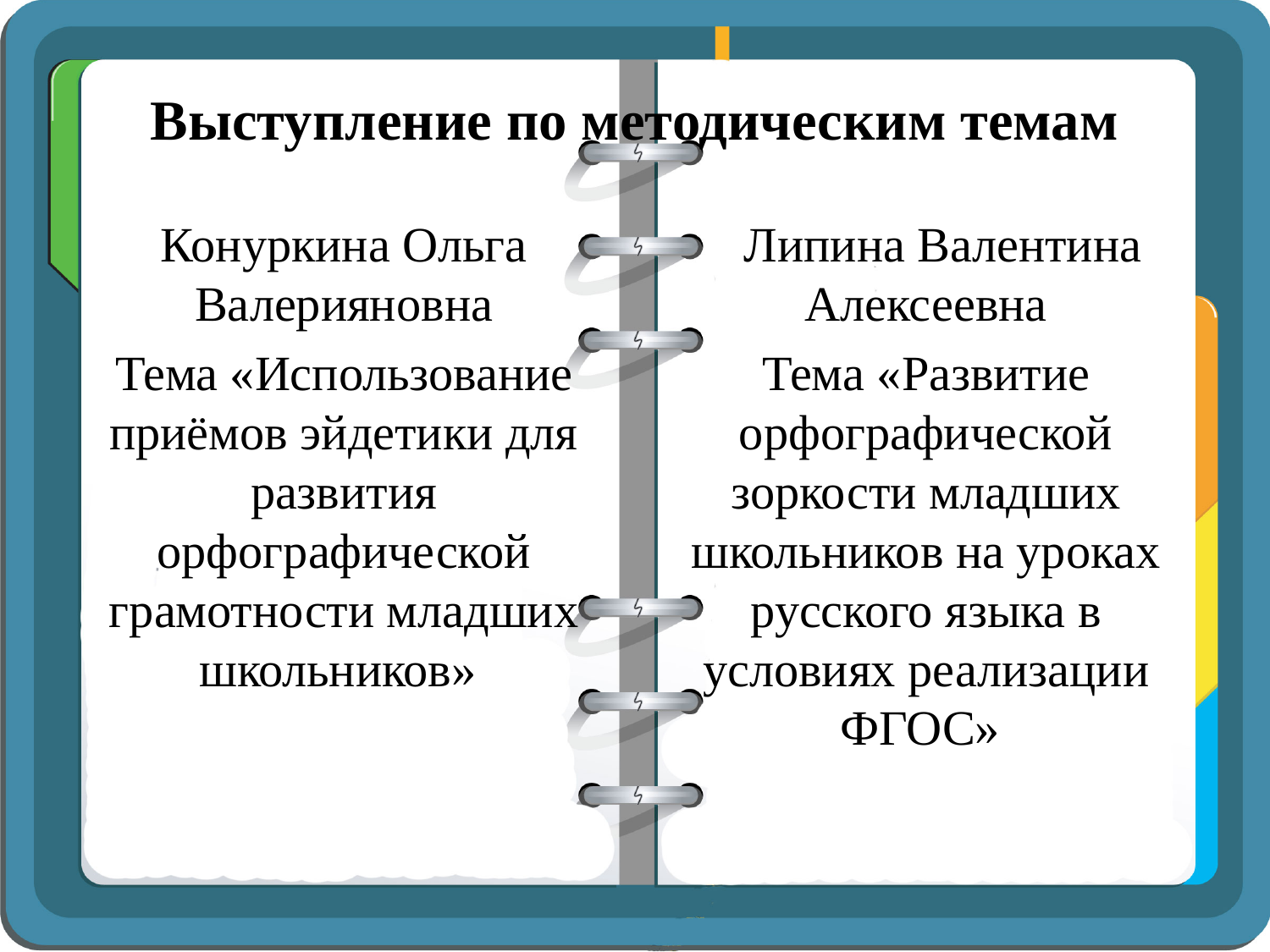

# Выступление по методическим темам
Конуркина Ольга Валерияновна
Тема «Использование приёмов эйдетики для развития орфографической грамотности младших школьников»
   Липина Валентина Алексеевна
Тема «Развитие орфографической зоркости младших школьников на уроках русского языка в условиях реализации ФГОС»